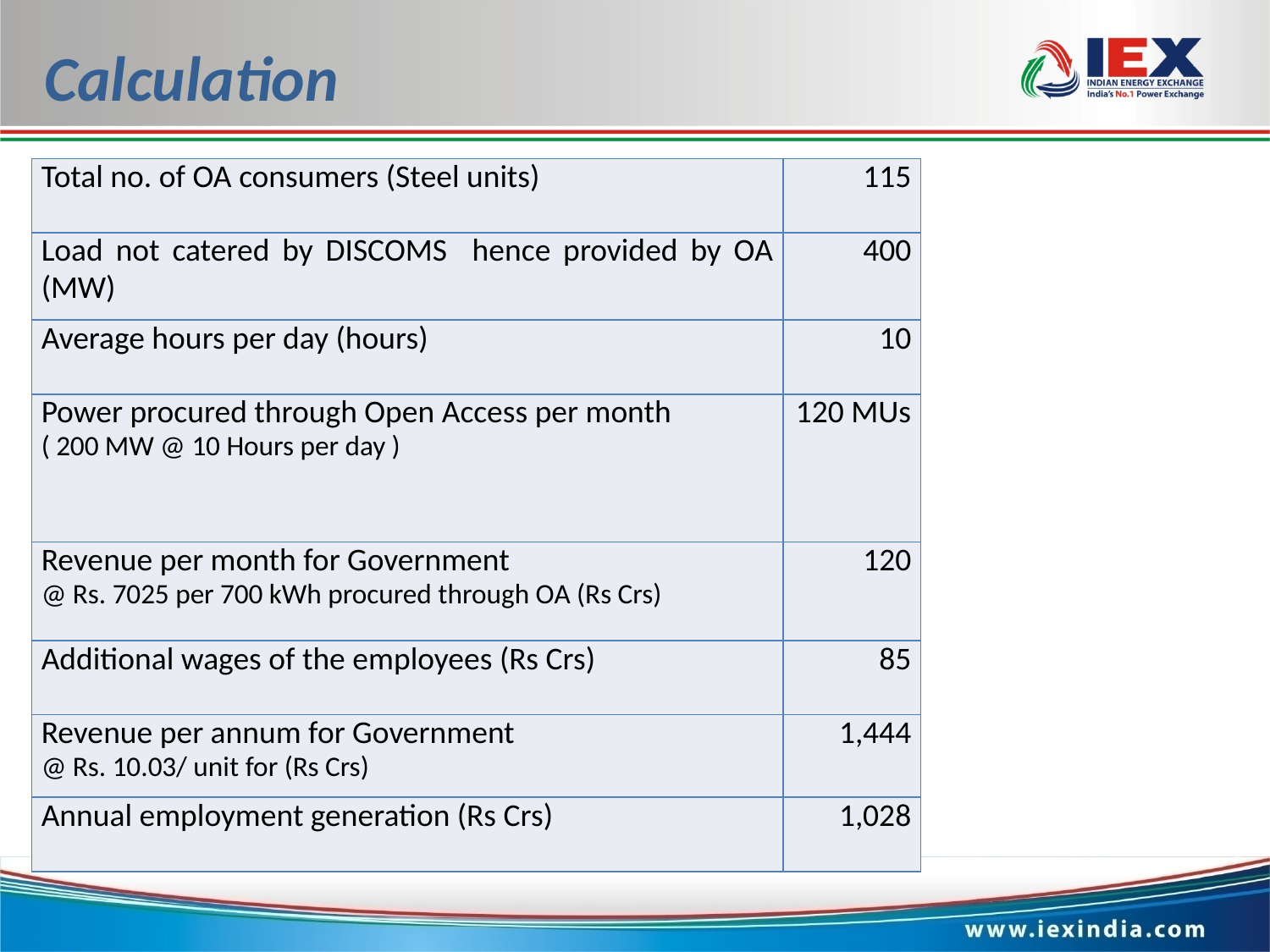

Calculation

| Total no. of OA consumers (Steel units) | 115 |
| --- | --- |
| Load not catered by DISCOMS hence provided by OA (MW) | 400 |
| Average hours per day (hours) | 10 |
| Power procured through Open Access per month ( 200 MW @ 10 Hours per day ) | 120 MUs |
| Revenue per month for Government @ Rs. 7025 per 700 kWh procured through OA (Rs Crs) | 120 |
| Additional wages of the employees (Rs Crs) | 85 |
| Revenue per annum for Government @ Rs. 10.03/ unit for (Rs Crs) | 1,444 |
| Annual employment generation (Rs Crs) | 1,028 |